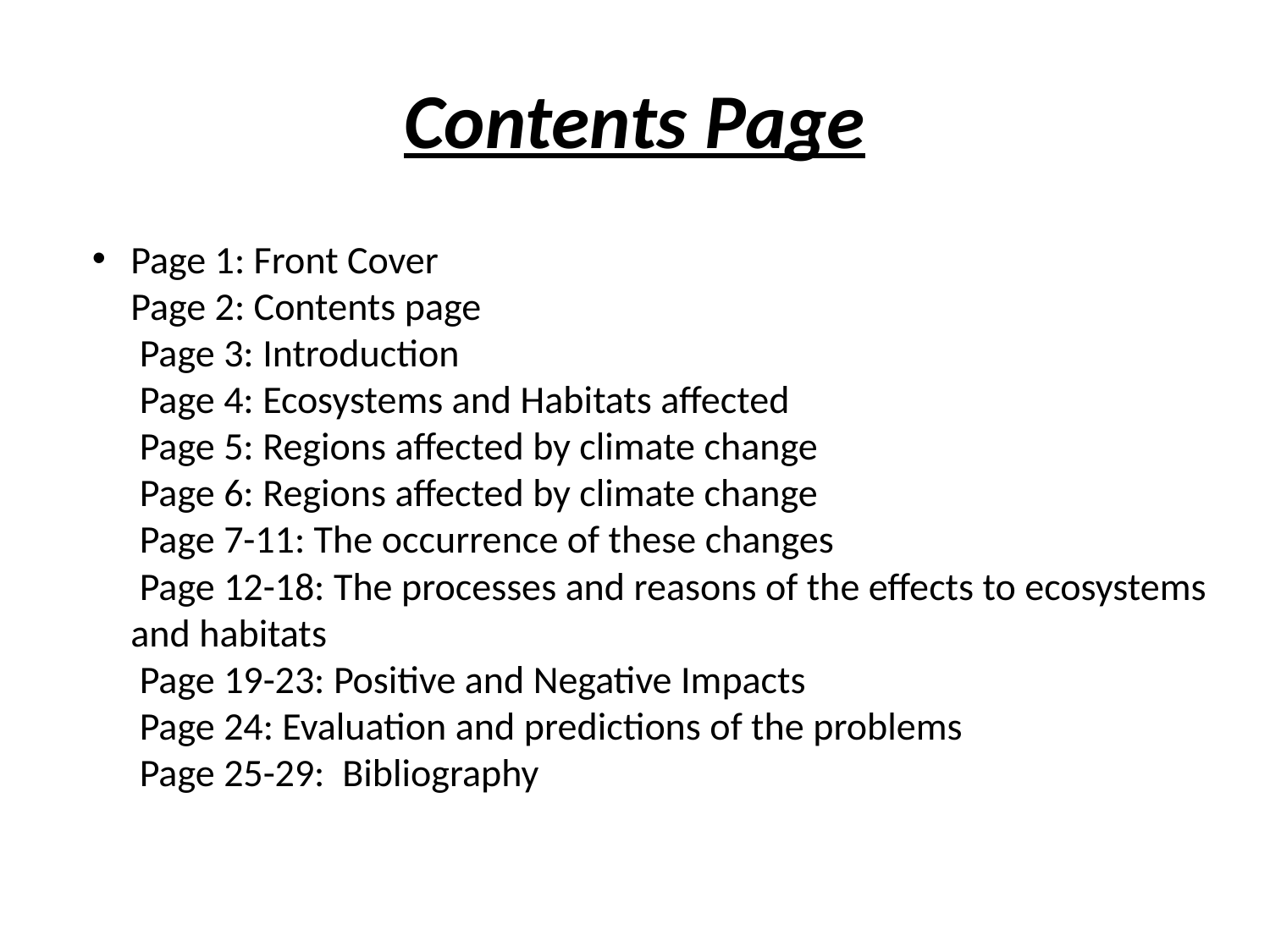

# Contents Page
Page 1: Front Cover
Page 2: Contents page
 Page 3: Introduction
 Page 4: Ecosystems and Habitats affected
 Page 5: Regions affected by climate change
 Page 6: Regions affected by climate change
 Page 7-11: The occurrence of these changes
 Page 12-18: The processes and reasons of the effects to ecosystems and habitats
 Page 19-23: Positive and Negative Impacts
 Page 24: Evaluation and predictions of the problems
 Page 25-29:  Bibliography